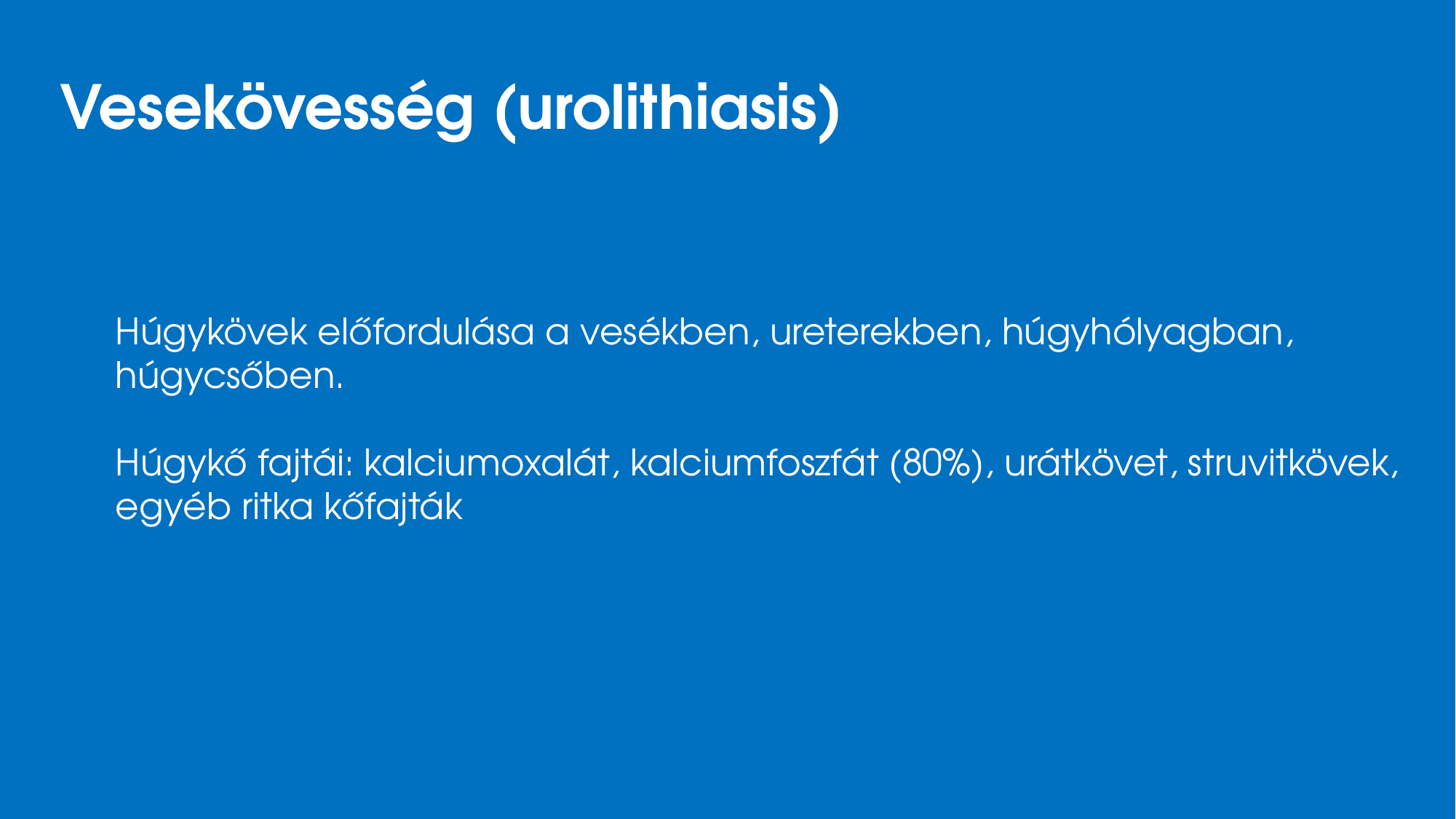

# Vesekövesség (urolithiasis)
Húgykövek előfordulása a vesékben, ureterekben, húgyhólyagban, húgycsőben.

Húgykő fajtái: kalciumoxalát, kalciumfoszfát (80%), urátkövet, struvitkövek, egyéb ritka kőfajták